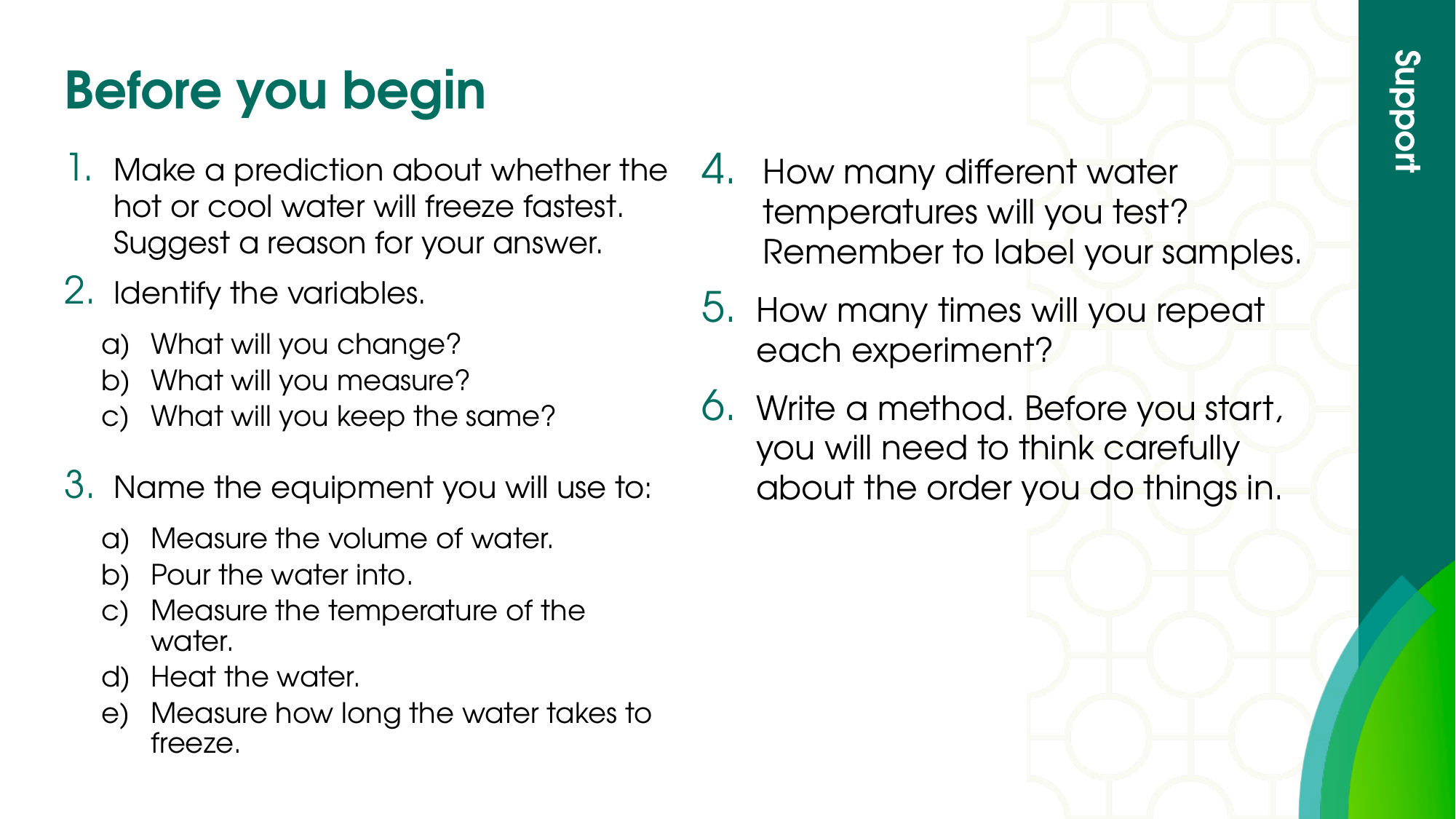

# Before you begin
Make a prediction about whether the hot or cool water will freeze fastest. Suggest a reason for your answer.
Identify the variables.
What will you change?
What will you measure?
What will you keep the same?

Name the equipment you will use to:
Measure the volume of water.
Pour the water into.
Measure the temperature of the water.
Heat the water.
Measure how long the water takes to freeze.
How many different water temperatures will you test? Remember to label your samples.
How many times will you repeat each experiment?
Write a method. Before you start, you will need to think carefully about the order you do things in.
Support